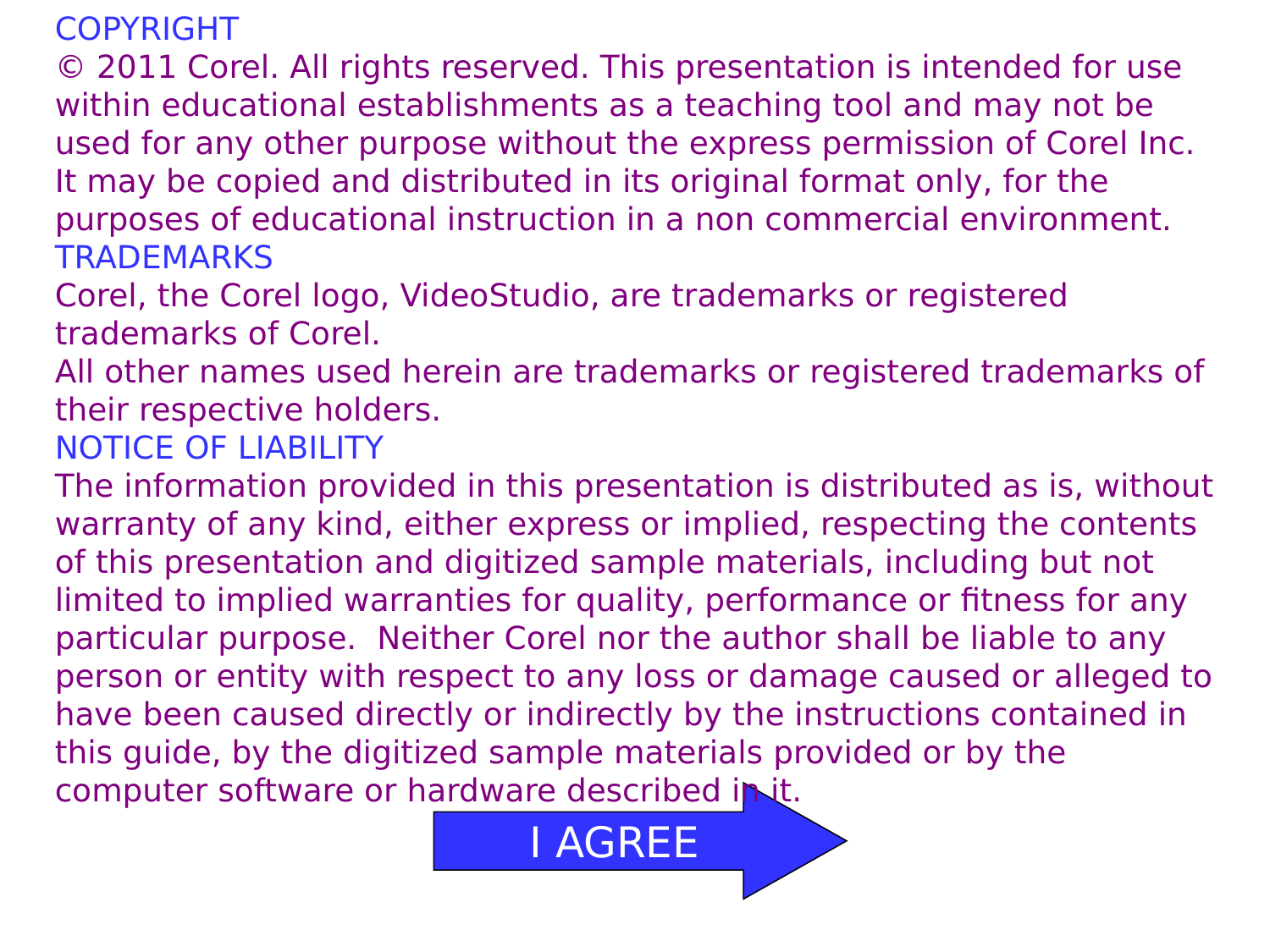

COPYRIGHT
© 2011 Corel. All rights reserved. This presentation is intended for use within educational establishments as a teaching tool and may not be used for any other purpose without the express permission of Corel Inc. It may be copied and distributed in its original format only, for the purposes of educational instruction in a non commercial environment.
TRADEMARKS
Corel, the Corel logo, VideoStudio, are trademarks or registered trademarks of Corel.
All other names used herein are trademarks or registered trademarks of their respective holders.
NOTICE OF LIABILITY
The information provided in this presentation is distributed as is, without warranty of any kind, either express or implied, respecting the contents of this presentation and digitized sample materials, including but not limited to implied warranties for quality, performance or fitness for any particular purpose.  Neither Corel nor the author shall be liable to any person or entity with respect to any loss or damage caused or alleged to have been caused directly or indirectly by the instructions contained in this guide, by the digitized sample materials provided or by the computer software or hardware described in it.
I AGREE